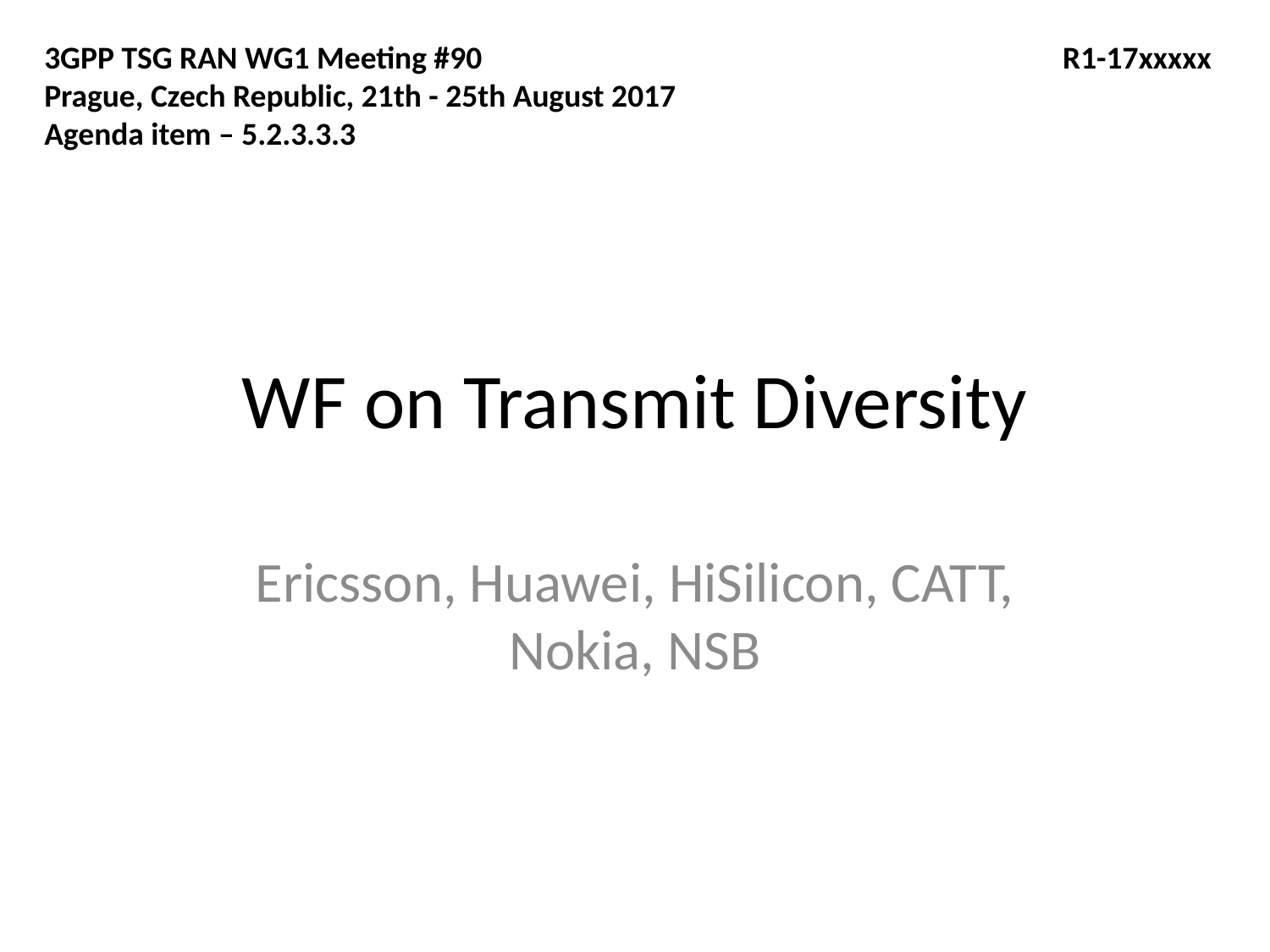

3GPP TSG RAN WG1 Meeting #90				                  R1-17xxxxx
Prague, Czech Republic, 21th - 25th August 2017
Agenda item – 5.2.3.3.3
# WF on Transmit Diversity
Ericsson, Huawei, HiSilicon, CATT, Nokia, NSB